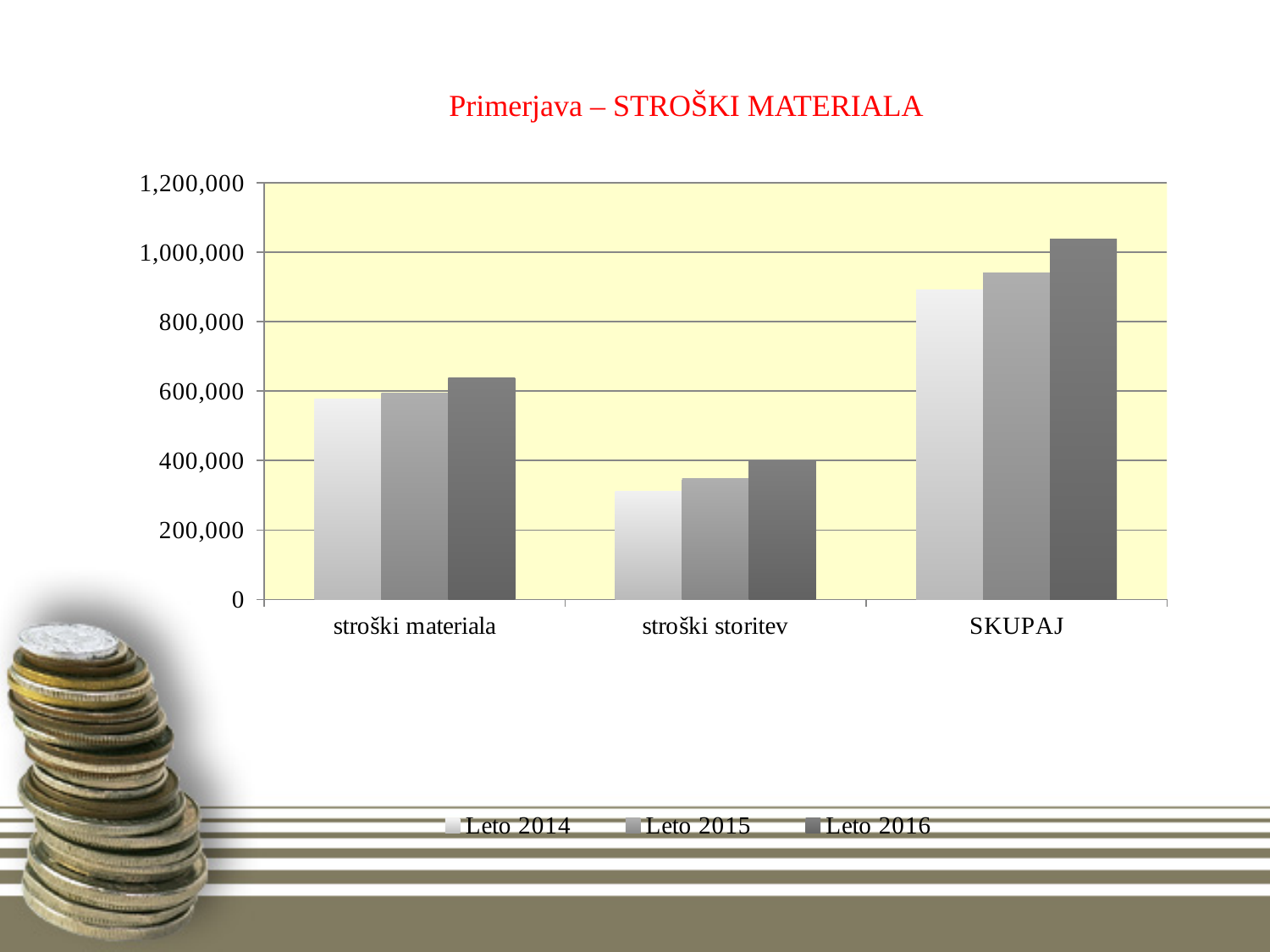

# Primerjava – STROŠKI MATERIALA

### Chart

| Category | Leto 2014 | Leto 2015 | Leto 2016 |
|---|---|---|---|
| stroški materiala | 578277.0 | 593250.0 | 637662.0 |
| stroški storitev | 312324.0 | 347560.0 | 399096.0 |
| SKUPAJ | 890601.0 | 940810.0 | 1036758.0 |